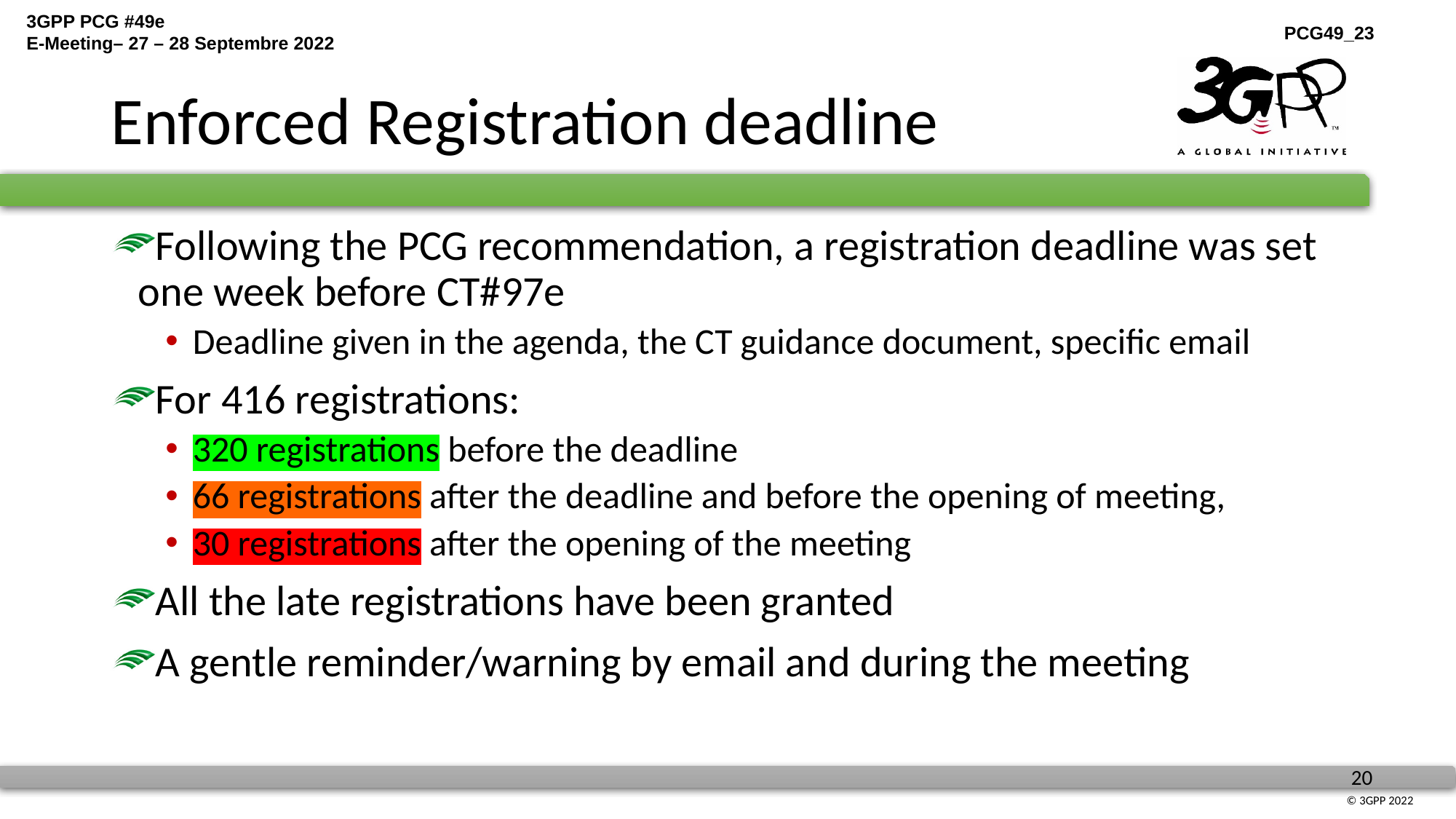

# Enforced Registration deadline
Following the PCG recommendation, a registration deadline was set one week before CT#97e
Deadline given in the agenda, the CT guidance document, specific email
For 416 registrations:
320 registrations before the deadline
66 registrations after the deadline and before the opening of meeting,
30 registrations after the opening of the meeting
All the late registrations have been granted
A gentle reminder/warning by email and during the meeting